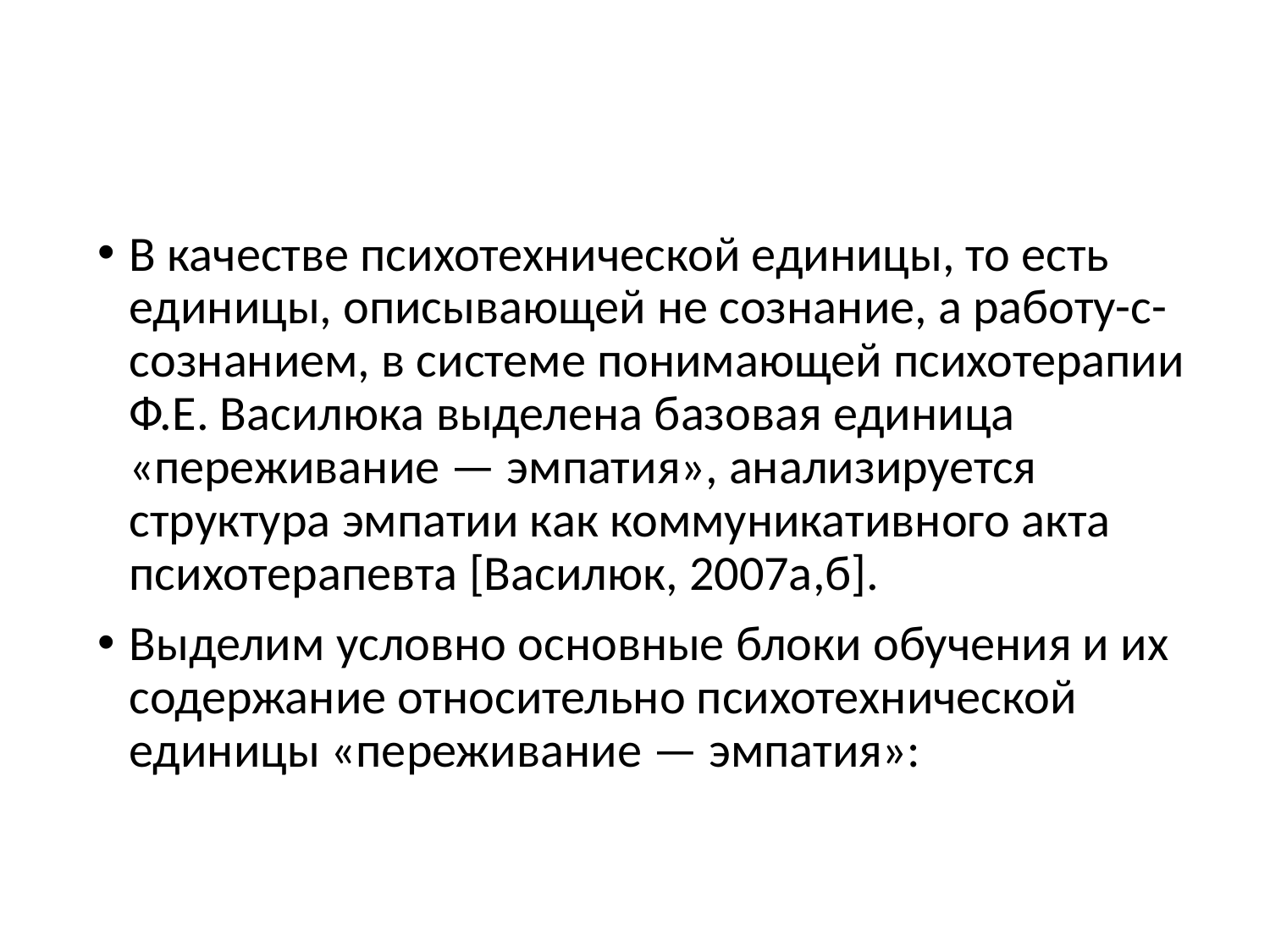

#
В качестве психотехнической единицы, то есть единицы, описывающей не сознание, а работу-с-сознанием, в системе понимающей психотерапии Ф.Е. Василюка выделена базовая единица «переживание — эмпатия», анализируется структура эмпатии как коммуникативного акта психотерапевта [Василюк, 2007а,б].
Выделим условно основные блоки обучения и их содержание относительно психотехнической единицы «переживание — эмпатия»: